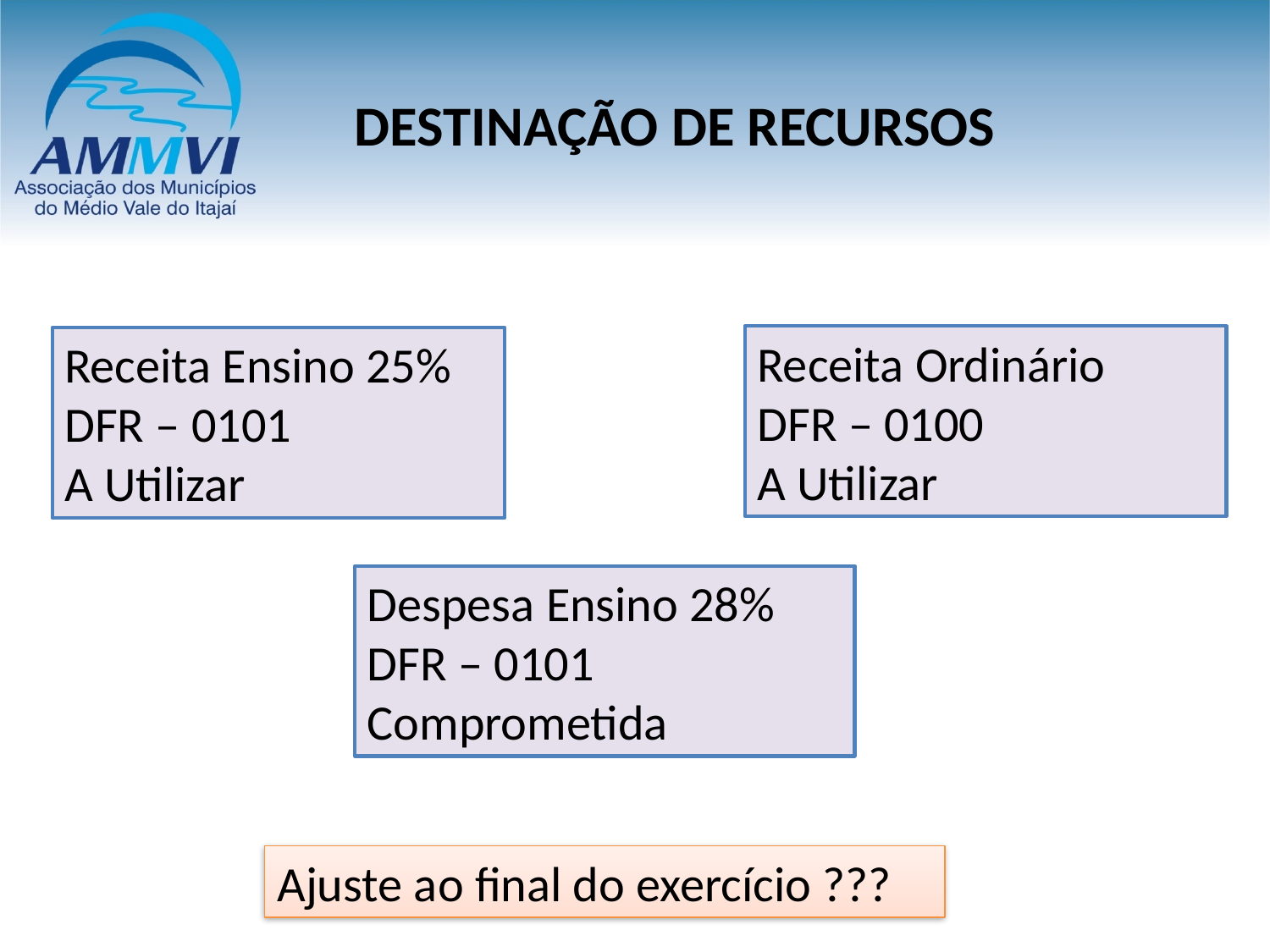

# DESTINAÇÃO DE RECURSOS

Receita Ordinário
DFR – 0100
A Utilizar
Receita Ensino 25%
DFR – 0101
A Utilizar
Despesa Ensino 28%
DFR – 0101
Comprometida
Ajuste ao final do exercício ???